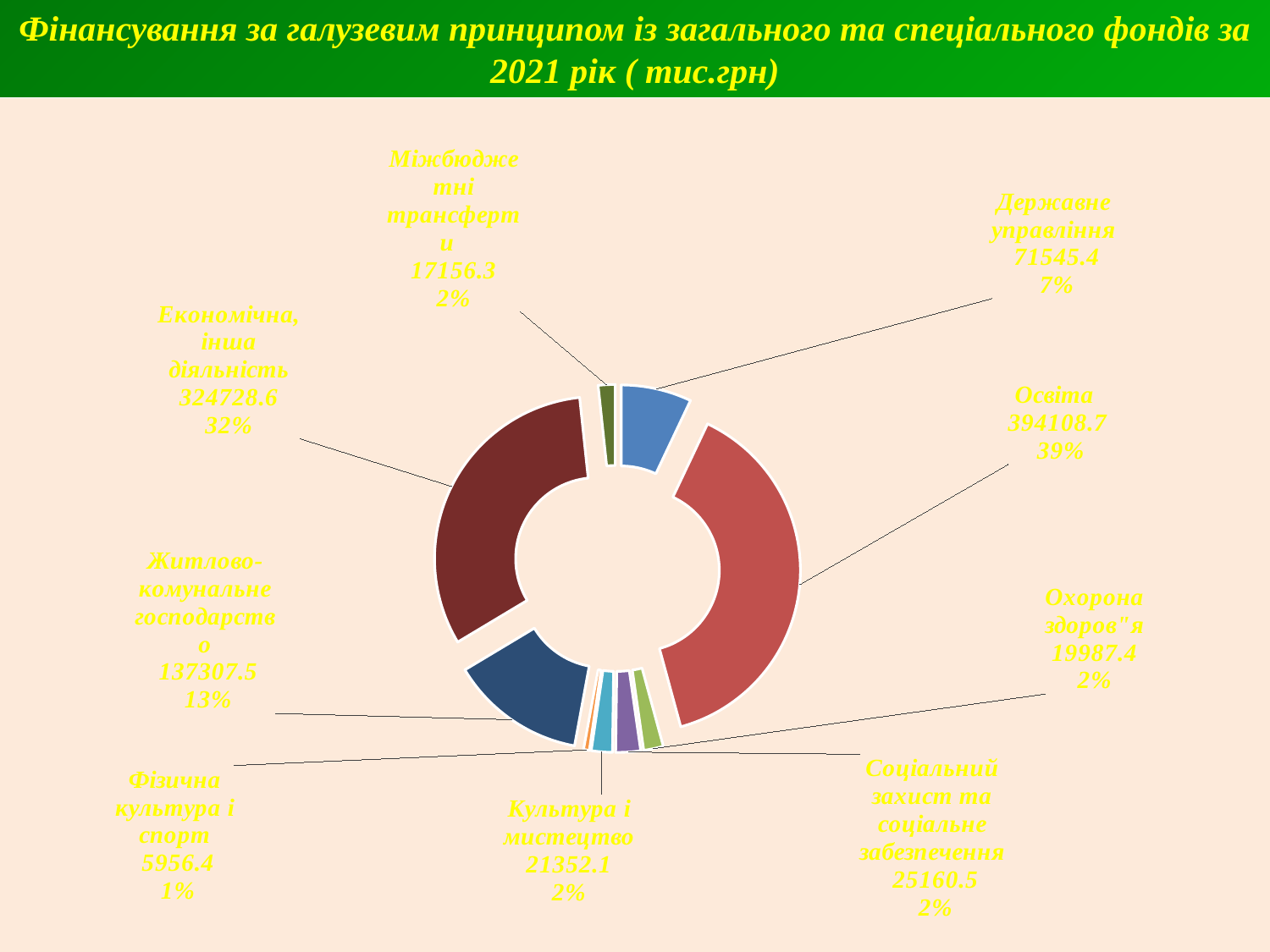

Фінансування за галузевим принципом із загального та спеціального фондів за 2021 рік ( тис.грн)

### Chart

| Category |  |
|---|---|
| Державне управління | 71545.40000000001 |
| Освіта | 394108.7 |
| Охорона здоров"я | 19987.4 |
| Соціальний захист та соціальне забезпечення  | 25160.5 |
| Культура і мистецтво | 21352.1 |
| Фізична культура і спорт | 5956.4 |
| Житлово-комунальне господарство | 137307.5 |
| Економічна, інша діяльність | 324728.6 |
| Міжбюджетні трансферти | 17156.3 |
13